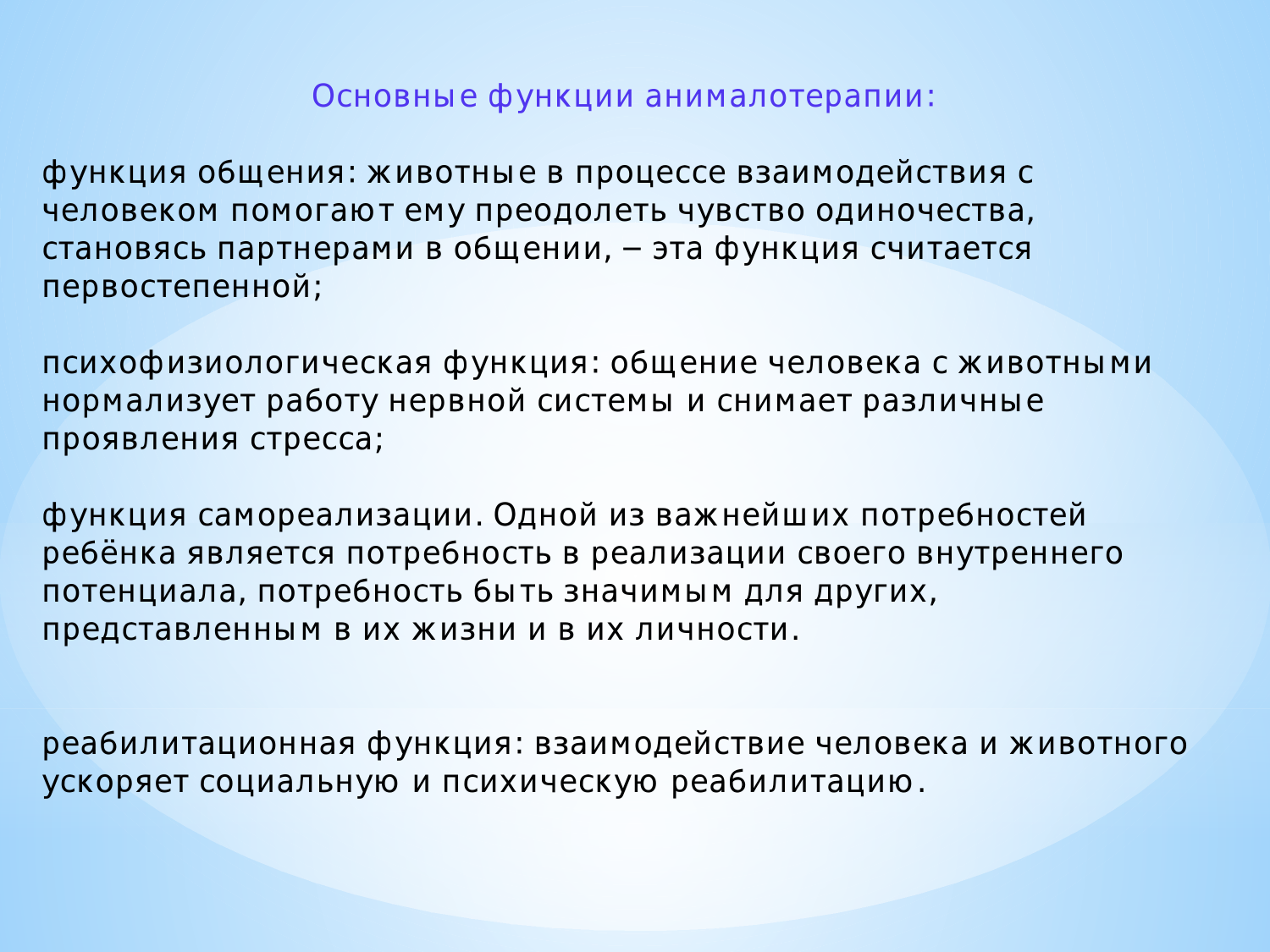

Основные функции анималотерапии:
функция общения: животные в процессе взаимодействия с человеком помогают ему преодолеть чувство одиночества, становясь партнерами в общении, – эта функция считается  первостепенной;
психофизиологическая функция: общение человека с животными нормализует работу нервной системы и снимает различные проявления стресса;

функция самореализации. Одной из важнейших потребностей ребёнка является потребность в реализации своего внутреннего потенциала, потребность быть значимым для других, представленным в их жизни и в их личности.

реабилитационная функция: взаимодействие человека и животного ускоряет социальную и психическую реабилитацию.